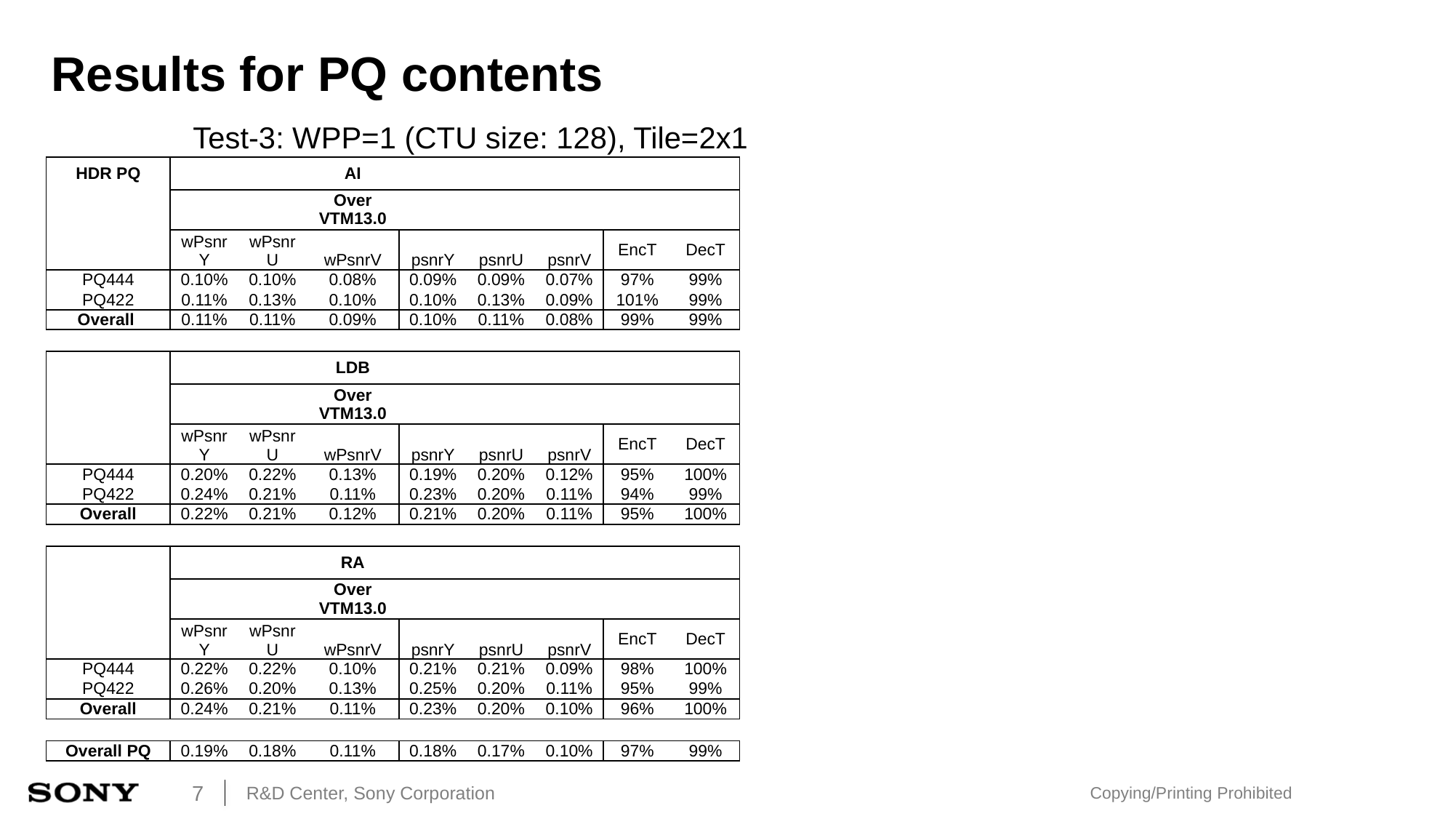

# Results for PQ contents
Test-3: WPP=1 (CTU size: 128), Tile=2x1
| HDR PQ |  |  | AI |  |  |  |  |  |
| --- | --- | --- | --- | --- | --- | --- | --- | --- |
|  |  |  | Over VTM13.0 |  |  |  |  |  |
|  | wPsnrY | wPsnrU | wPsnrV | psnrY | psnrU | psnrV | EncT | DecT |
| PQ444 | 0.10% | 0.10% | 0.08% | 0.09% | 0.09% | 0.07% | 97% | 99% |
| PQ422 | 0.11% | 0.13% | 0.10% | 0.10% | 0.13% | 0.09% | 101% | 99% |
| Overall | 0.11% | 0.11% | 0.09% | 0.10% | 0.11% | 0.08% | 99% | 99% |
|  |  |  |  |  |  |  |  |  |
|  |  |  | LDB |  |  |  |  |  |
|  |  |  | Over VTM13.0 |  |  |  |  |  |
|  | wPsnrY | wPsnrU | wPsnrV | psnrY | psnrU | psnrV | EncT | DecT |
| PQ444 | 0.20% | 0.22% | 0.13% | 0.19% | 0.20% | 0.12% | 95% | 100% |
| PQ422 | 0.24% | 0.21% | 0.11% | 0.23% | 0.20% | 0.11% | 94% | 99% |
| Overall | 0.22% | 0.21% | 0.12% | 0.21% | 0.20% | 0.11% | 95% | 100% |
|  |  |  |  |  |  |  |  |  |
|  |  |  | RA |  |  |  |  |  |
|  |  |  | Over VTM13.0 |  |  |  |  |  |
|  | wPsnrY | wPsnrU | wPsnrV | psnrY | psnrU | psnrV | EncT | DecT |
| PQ444 | 0.22% | 0.22% | 0.10% | 0.21% | 0.21% | 0.09% | 98% | 100% |
| PQ422 | 0.26% | 0.20% | 0.13% | 0.25% | 0.20% | 0.11% | 95% | 99% |
| Overall | 0.24% | 0.21% | 0.11% | 0.23% | 0.20% | 0.10% | 96% | 100% |
|  |  |  |  |  |  |  |  |  |
| Overall PQ | 0.19% | 0.18% | 0.11% | 0.18% | 0.17% | 0.10% | 97% | 99% |